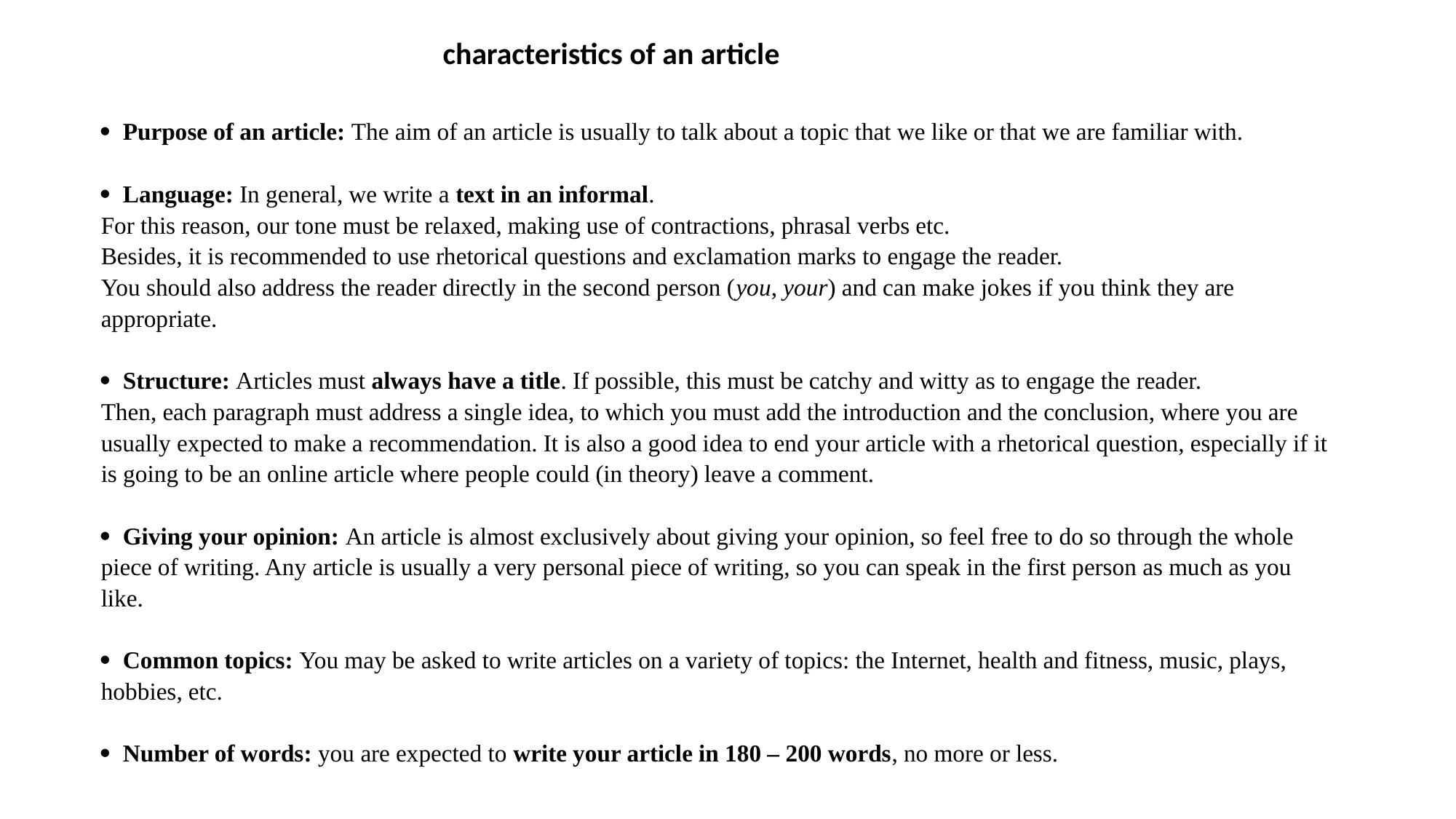

characteristics of an article

# •  Purpose of an article: The aim of an article is usually to talk about a topic that we like or that we are familiar with.   •  Language: In general, we write a text in an informal. For this reason, our tone must be relaxed, making use of contractions, phrasal verbs etc. Besides, it is recommended to use rhetorical questions and exclamation marks to engage the reader. You should also address the reader directly in the second person (you, your) and can make jokes if you think they are appropriate.   •  Structure: Articles must always have a title. If possible, this must be catchy and witty as to engage the reader. Then, each paragraph must address a single idea, to which you must add the introduction and the conclusion, where you are usually expected to make a recommendation. It is also a good idea to end your article with a rhetorical question, especially if it is going to be an online article where people could (in theory) leave a comment.   •  Giving your opinion: An article is almost exclusively about giving your opinion, so feel free to do so through the whole piece of writing. Any article is usually a very personal piece of writing, so you can speak in the first person as much as you like.    •  Common topics: You may be asked to write articles on a variety of topics: the Internet, health and fitness, music, plays, hobbies, etc.   •  Number of words: you are expected to write your article in 180 – 200 words, no more or less.